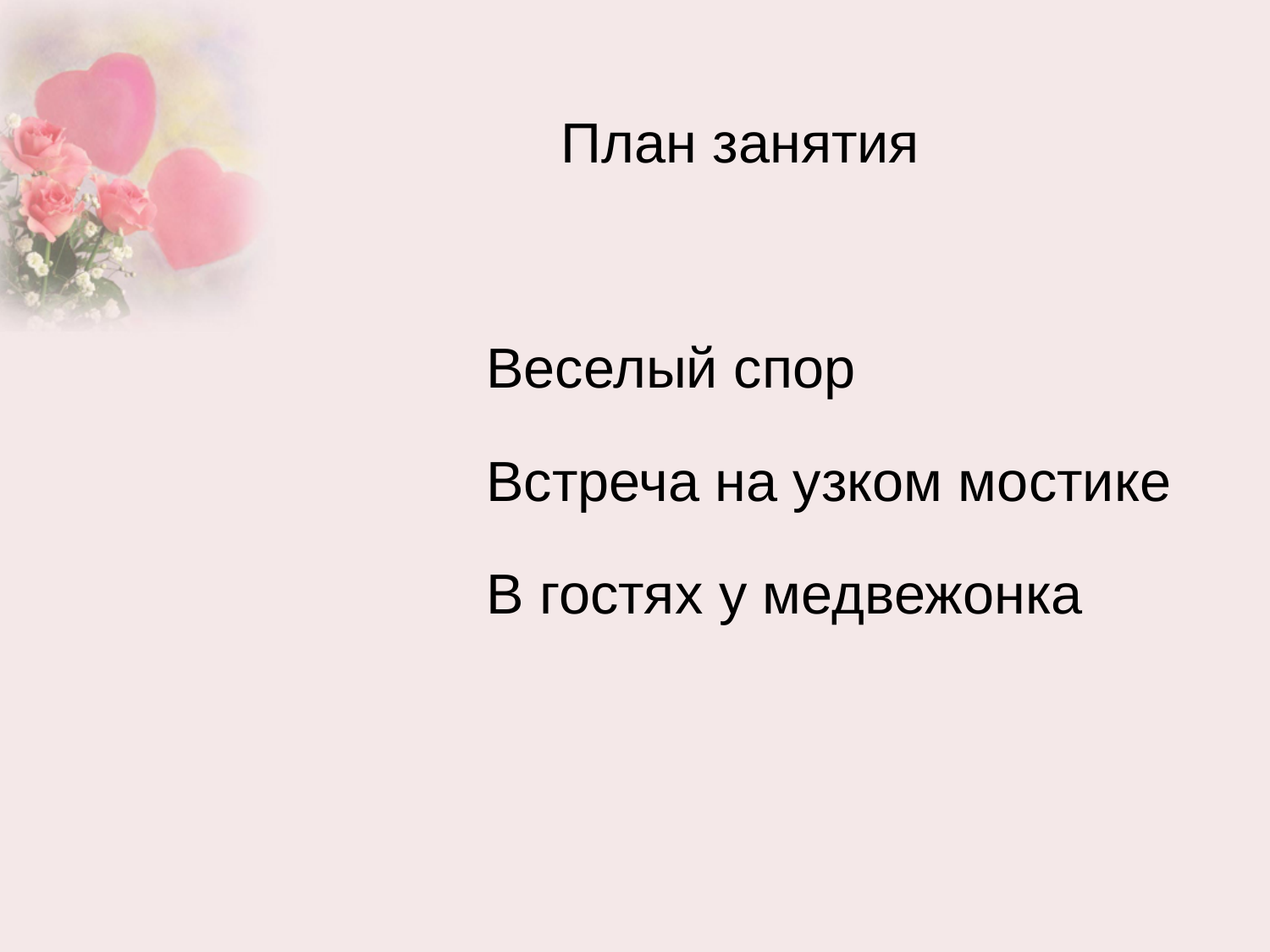

План занятия

		Веселый спор
		Встреча на узком мостике
		В гостях у медвежонка